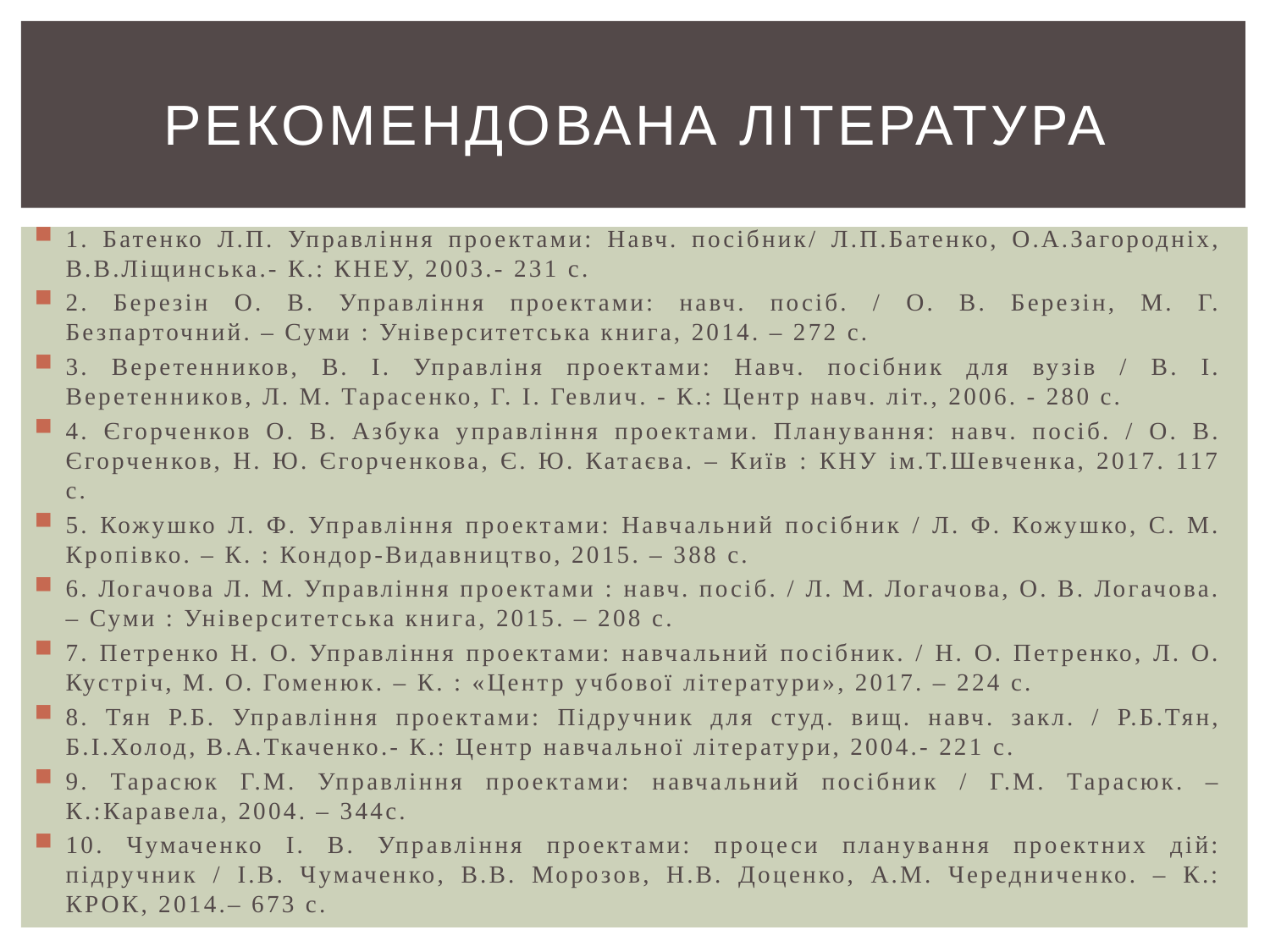

# РЕКОМЕНДОВАНА ЛІТЕРАТУРА
1. Батенко Л.П. Управління проектами: Навч. посібник/ Л.П.Батенко, О.А.Загородніх, В.В.Ліщинська.- К.: КНЕУ, 2003.- 231 с.
2. Березін О. В. Управління проектами: навч. посіб. / О. В. Березін, М. Г. Безпарточний. – Суми : Університетська книга, 2014. – 272 с.
3. Веретенников, В. I. Управліня проектами: Навч. посібник для вузів / В. I. Веретенников, Л. М. Тарасенко, Г. I. Гевлич. - К.: Центр навч. літ., 2006. - 280 с.
4. Єгорченков О. В. Азбука управління проектами. Планування: навч. посіб. / О. В. Єгорченков, Н. Ю. Єгорченкова, Є. Ю. Катаєва. – Київ : КНУ ім.Т.Шевченка, 2017. 117 с.
5. Кожушко Л. Ф. Управління проектами: Навчальний посібник / Л. Ф. Кожушко, С. М. Кропівко. – К. : Кондор-Видавництво, 2015. – 388 с.
6. Логачова Л. М. Управління проектами : навч. посіб. / Л. М. Логачова, О. В. Логачова. – Суми : Університетська книга, 2015. – 208 с.
7. Петренко Н. О. Управління проектами: навчальний посібник. / Н. О. Петренко, Л. О. Кустріч, М. О. Гоменюк. – К. : «Центр учбової літератури», 2017. – 224 с.
8. Тян Р.Б. Управління проектами: Підручник для студ. вищ. навч. закл. / Р.Б.Тян, Б.І.Холод, В.А.Ткаченко.- К.: Центр навчальної літератури, 2004.- 221 с.
9. Тарасюк Г.М. Управління проектами: навчальний посібник / Г.М. Тарасюк. –К.:Каравела, 2004. – 344с.
10. Чумаченко І. В. Управління проектами: процеси планування проектних дій: підручник / І.В. Чумаченко, В.В. Морозов, Н.В. Доценко, А.М. Чередниченко. – К.: КРОК, 2014.– 673 с.